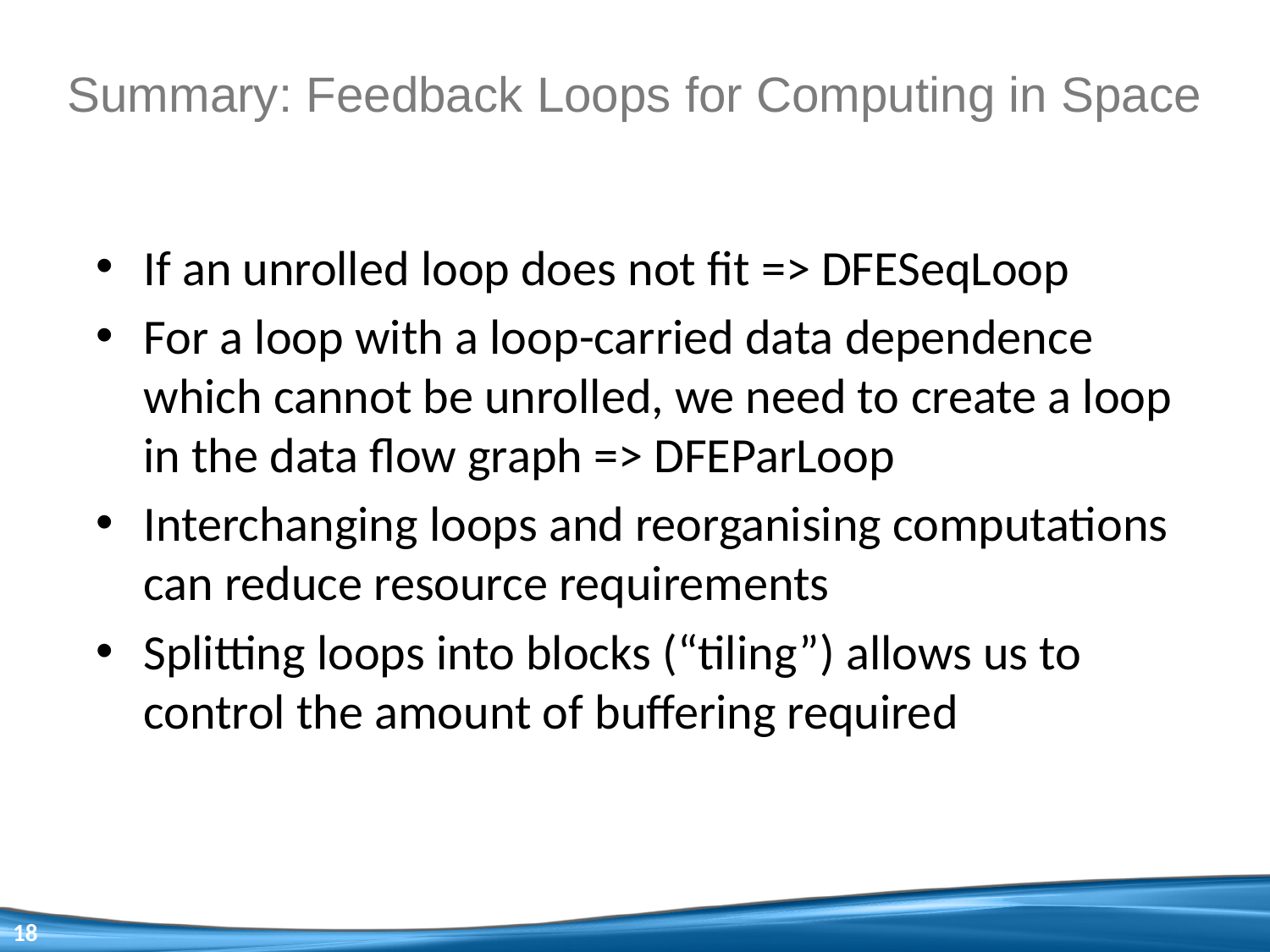

# Summary: Feedback Loops for Computing in Space
If an unrolled loop does not fit => DFESeqLoop
For a loop with a loop-carried data dependence which cannot be unrolled, we need to create a loop in the data flow graph => DFEParLoop
Interchanging loops and reorganising computations can reduce resource requirements
Splitting loops into blocks (“tiling”) allows us to control the amount of buffering required
18